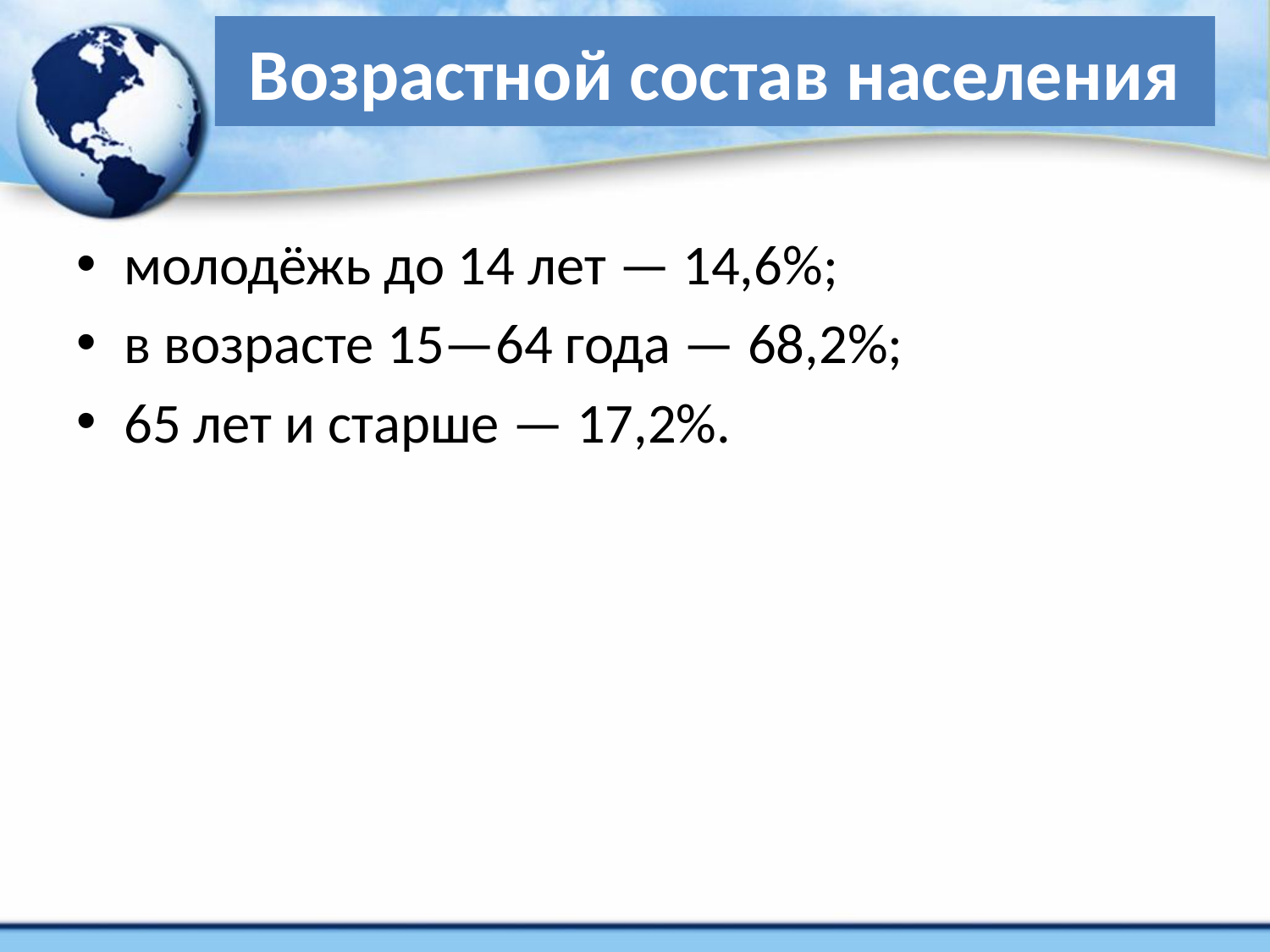

# Возрастной состав населения
молодёжь до 14 лет — 14,6%;
в возрасте 15—64 года — 68,2%;
65 лет и старше — 17,2%.